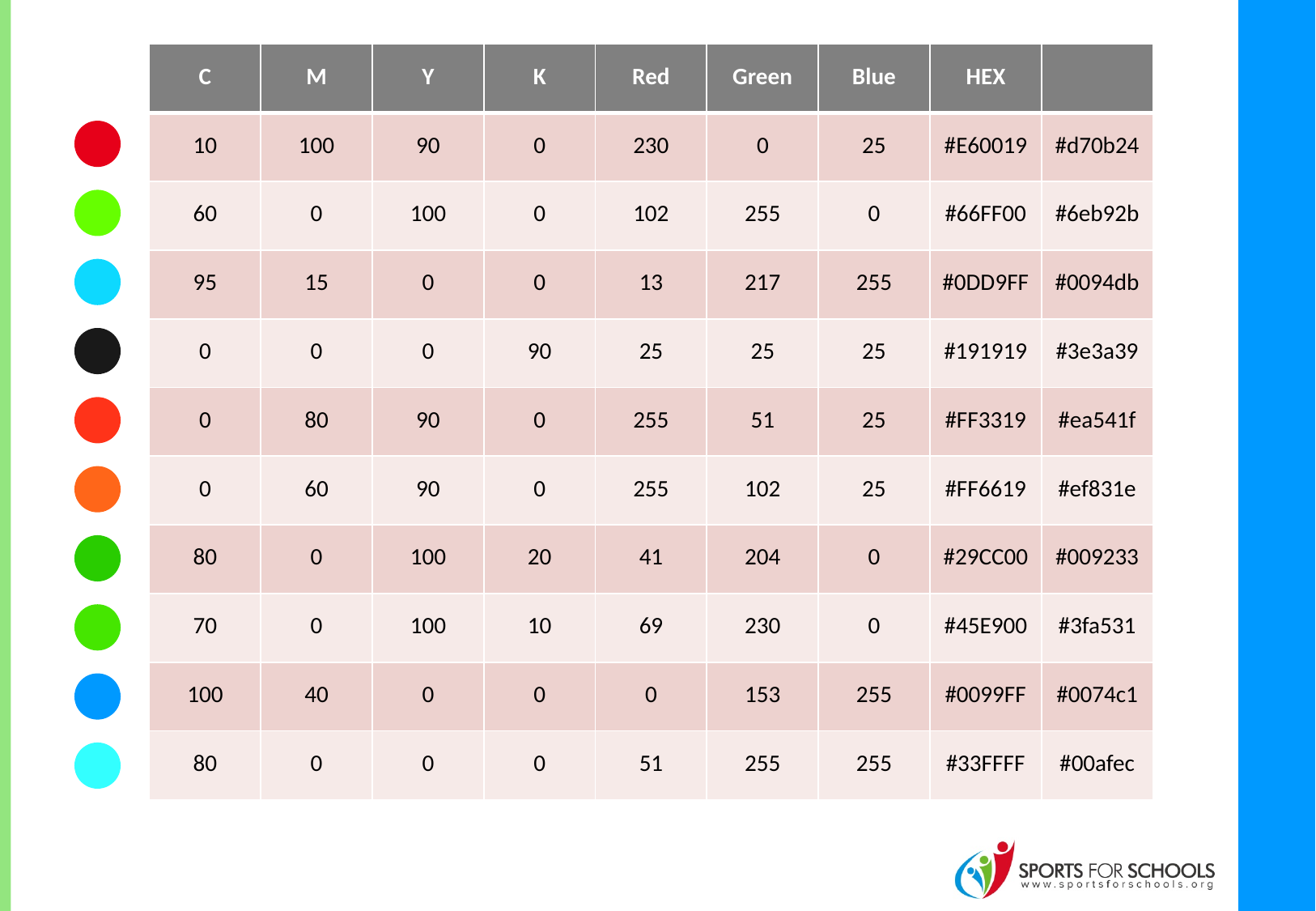

| C | M | Y | K | Red | Green | Blue | HEX |  |
| --- | --- | --- | --- | --- | --- | --- | --- | --- |
| 10 | 100 | 90 | 0 | 230 | 0 | 25 | #E60019 | #d70b24 |
| 60 | 0 | 100 | 0 | 102 | 255 | 0 | #66FF00 | #6eb92b |
| 95 | 15 | 0 | 0 | 13 | 217 | 255 | #0DD9FF | #0094db |
| 0 | 0 | 0 | 90 | 25 | 25 | 25 | #191919 | #3e3a39 |
| 0 | 80 | 90 | 0 | 255 | 51 | 25 | #FF3319 | #ea541f |
| 0 | 60 | 90 | 0 | 255 | 102 | 25 | #FF6619 | #ef831e |
| 80 | 0 | 100 | 20 | 41 | 204 | 0 | #29CC00 | #009233 |
| 70 | 0 | 100 | 10 | 69 | 230 | 0 | #45E900 | #3fa531 |
| 100 | 40 | 0 | 0 | 0 | 153 | 255 | #0099FF | #0074c1 |
| 80 | 0 | 0 | 0 | 51 | 255 | 255 | #33FFFF | #00afec |
#